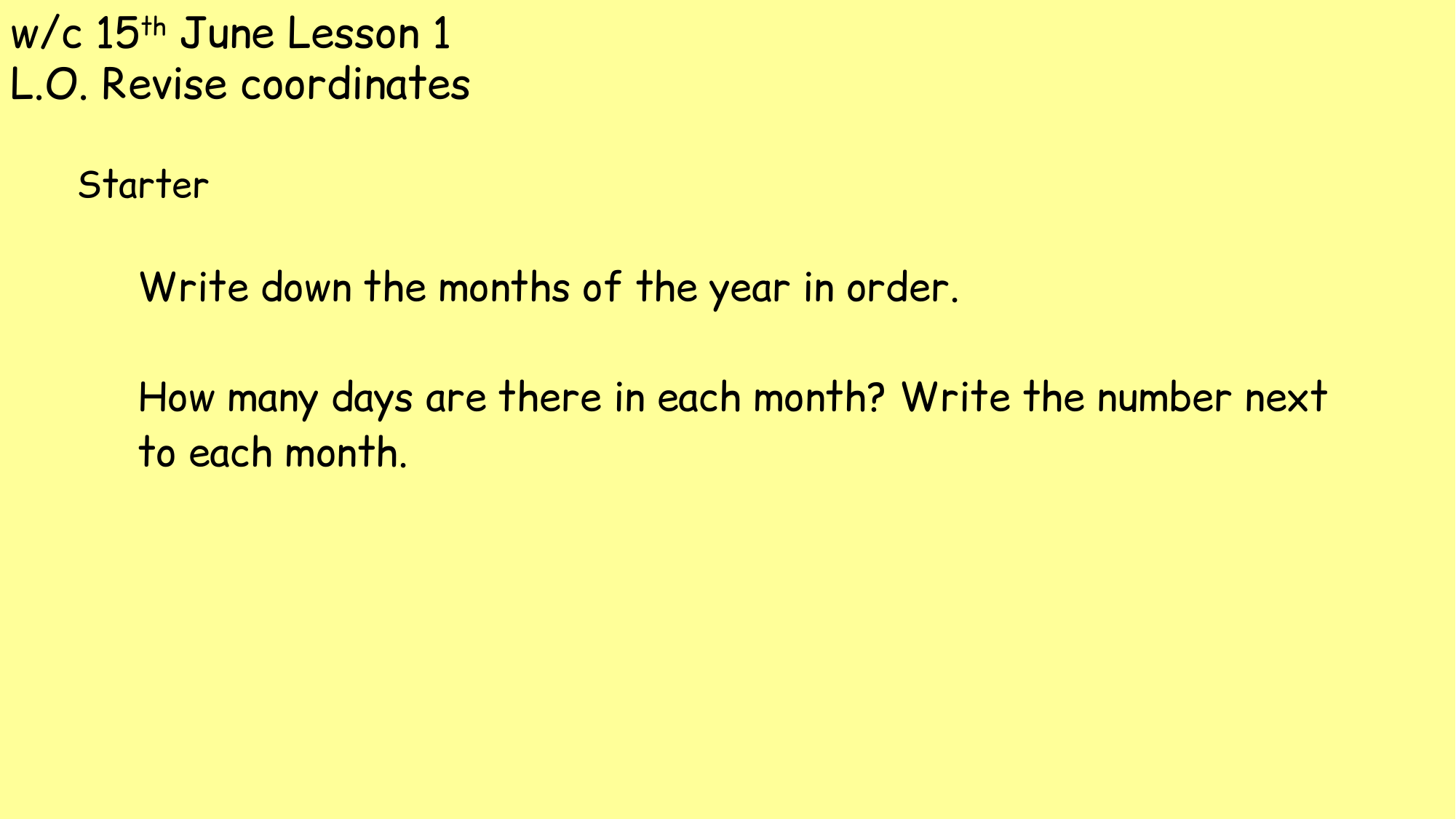

w/c 15th June Lesson 1
L.O. Revise coordinates
Starter
| Write down the months of the year in order.   How many days are there in each month? Write the number next to each month. |
| --- |